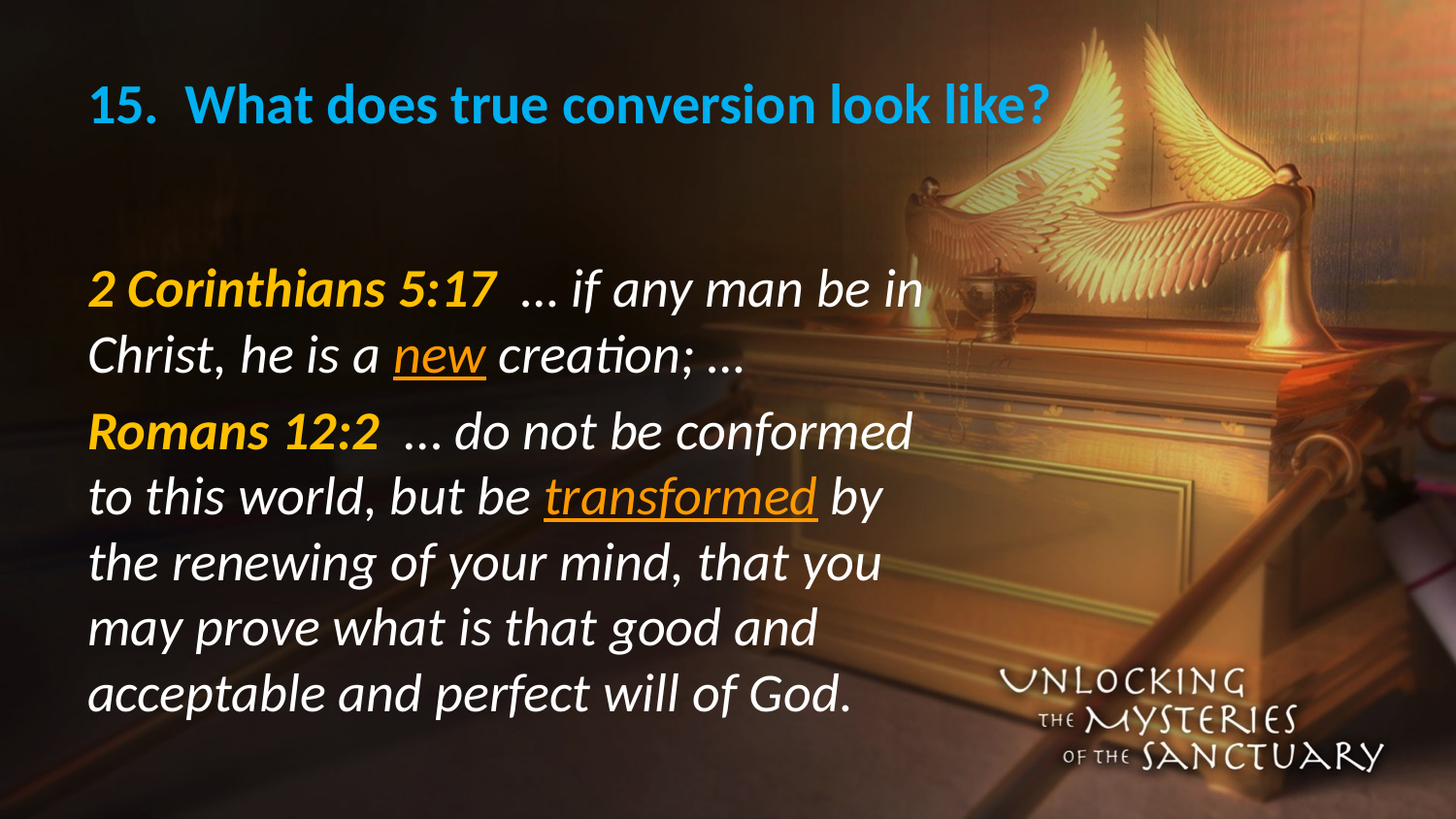

# 15.  What does true conversion look like?

2 Corinthians 5:17  … if any man be in Christ, he is a new creation; …
Romans 12:2  … do not be conformed to this world, but be transformed by the renewing of your mind, that you may prove what is that good and acceptable and perfect will of God.